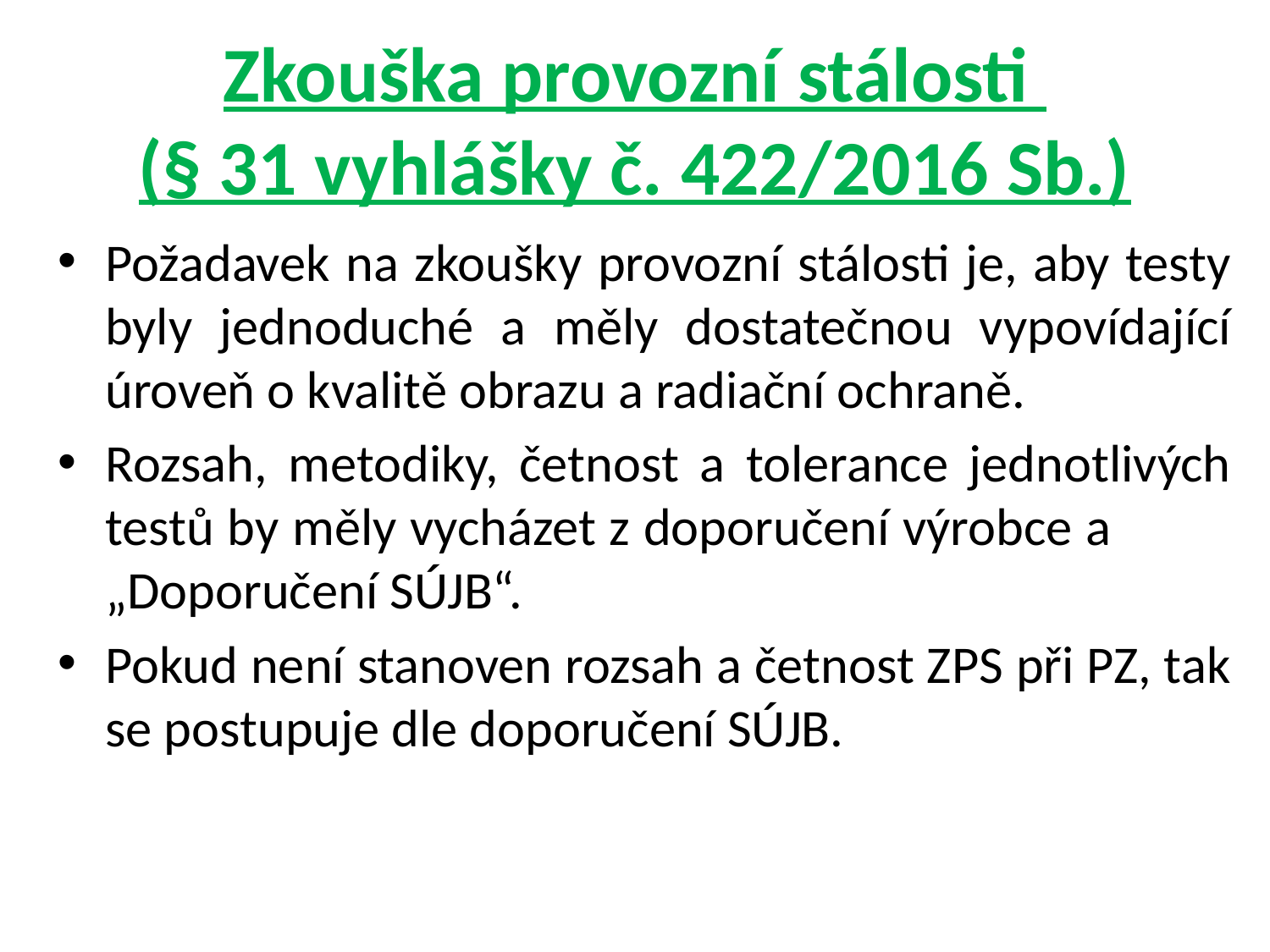

# Zkouška provozní stálosti (§ 31 vyhlášky č. 422/2016 Sb.)
Požadavek na zkoušky provozní stálosti je, aby testy byly jednoduché a měly dostatečnou vypovídající úroveň o kvalitě obrazu a radiační ochraně.
Rozsah, metodiky, četnost a tolerance jednotlivých testů by měly vycházet z doporučení výrobce a          „Doporučení SÚJB“.
Pokud není stanoven rozsah a četnost ZPS při PZ, tak se postupuje dle doporučení SÚJB.